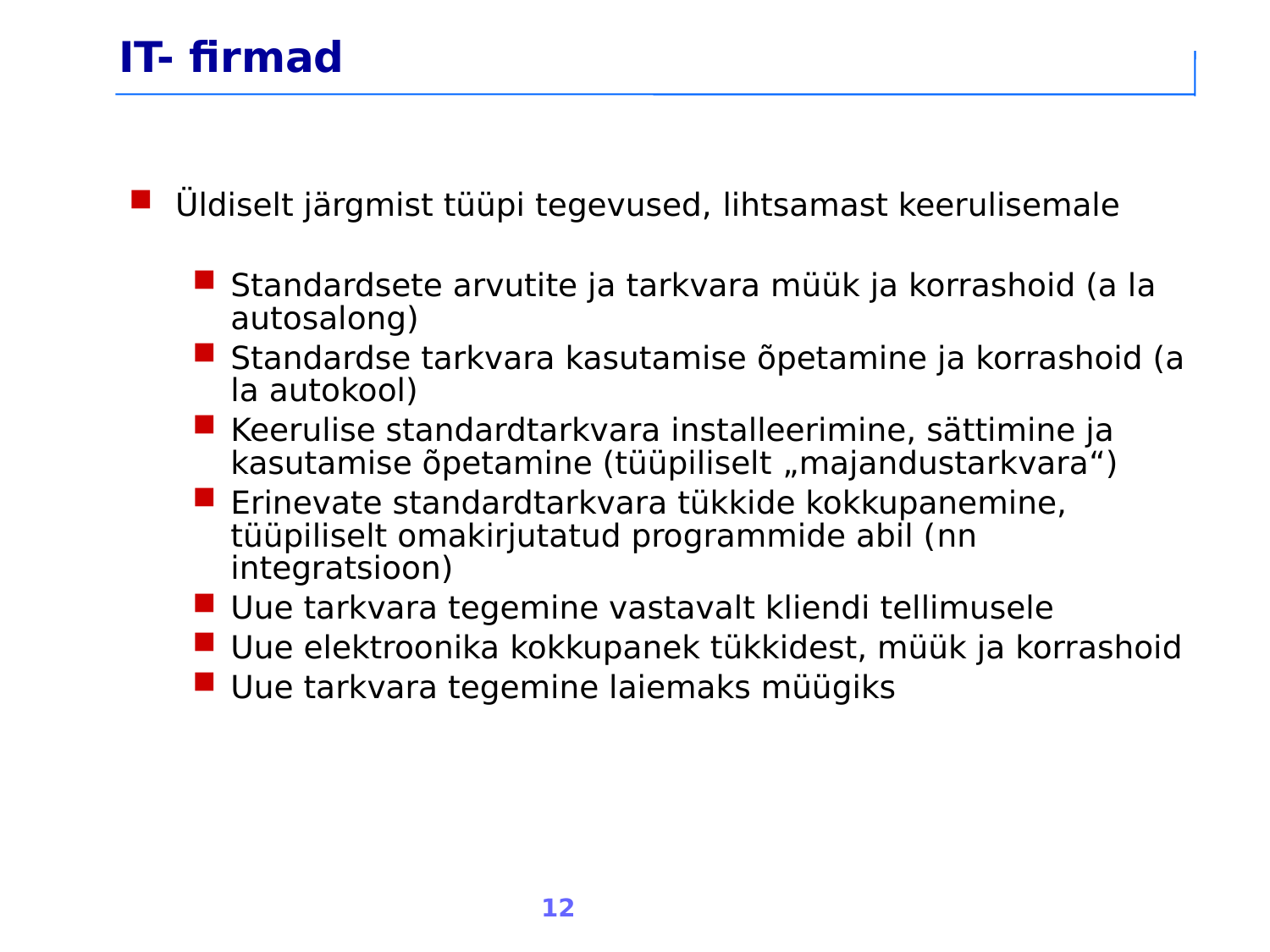

IT- firmad

Üldiselt järgmist tüüpi tegevused, lihtsamast keerulisemale

Standardsete arvutite ja tarkvara müük ja korrashoid (a la autosalong)‏
Standardse tarkvara kasutamise õpetamine ja korrashoid (a la autokool)‏
Keerulise standardtarkvara installeerimine, sättimine ja kasutamise õpetamine (tüüpiliselt „majandustarkvara“)‏
Erinevate standardtarkvara tükkide kokkupanemine, tüüpiliselt omakirjutatud programmide abil (nn integratsioon)‏
Uue tarkvara tegemine vastavalt kliendi tellimusele
Uue elektroonika kokkupanek tükkidest, müük ja korrashoid
Uue tarkvara tegemine laiemaks müügiks